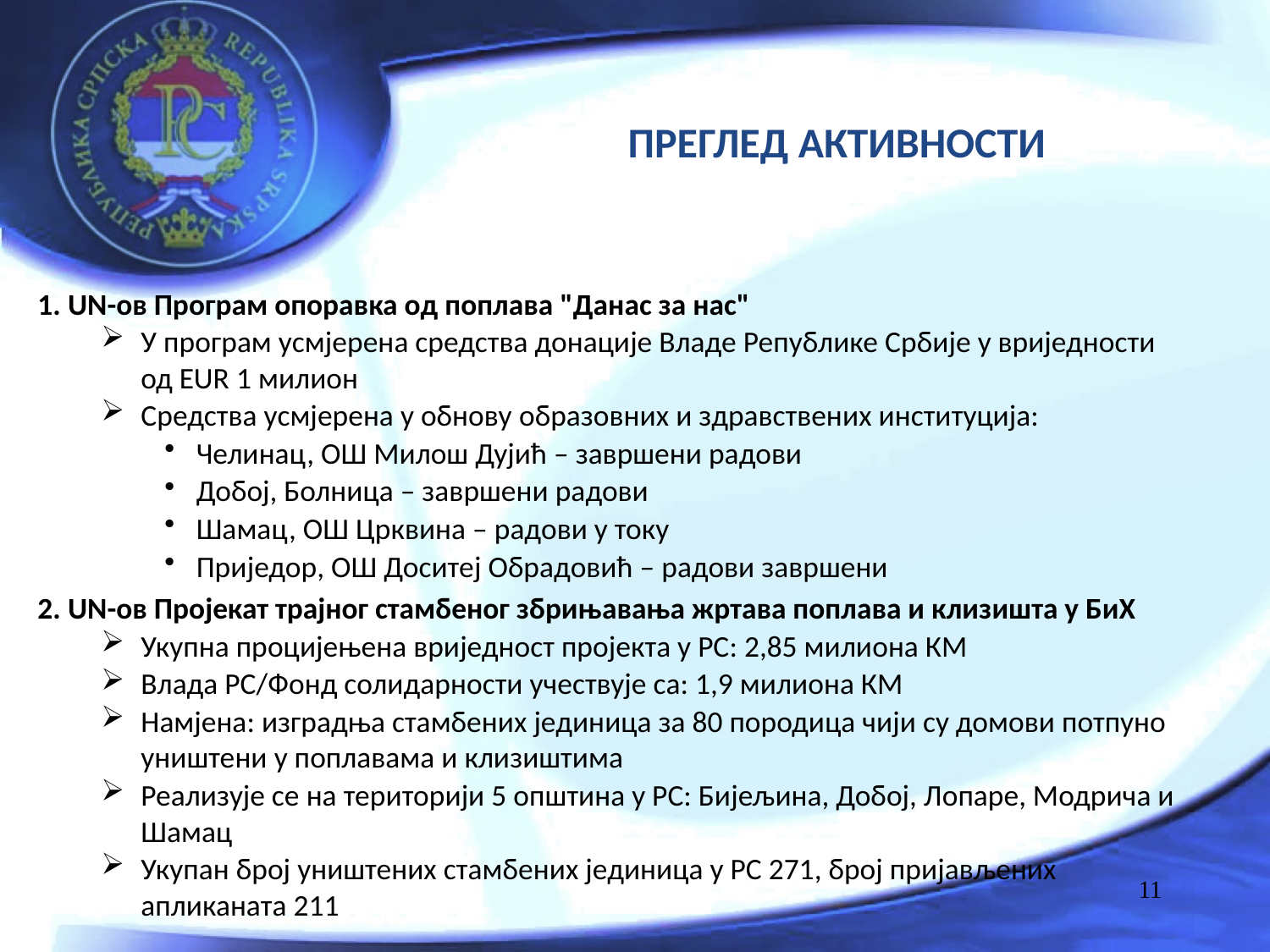

# ПРЕГЛЕД АКТИВНОСТИ
1. UN-ов Програм опоравка од поплава "Данас за нас"
У програм усмјерена средства донације Владе Републике Србије у вриједности од EUR 1 милион
Средства усмјерена у обнову образовних и здравствених институција:
Челинац, ОШ Милош Дујић – завршени радови
Добој, Болница – завршени радови
Шамац, ОШ Црквина – радови у току
Приједор, ОШ Доситеј Обрадовић – радови завршени
2. UN-ов Пројекат трајног стамбеног збрињавања жртава поплава и клизишта у БиХ
Укупна процијењена вриједност пројекта у РС: 2,85 милиона КМ
Влада РС/Фонд солидарности учествује са: 1,9 милиона КМ
Намјена: изградња стамбених јединица за 80 породица чији су домови потпуно уништени у поплавама и клизиштима
Реализује се на територији 5 општина у РС: Бијељина, Добој, Лопаре, Модрича и Шамац
Укупан број уништених стамбених јединица у РС 271, број пријављених апликаната 211
11